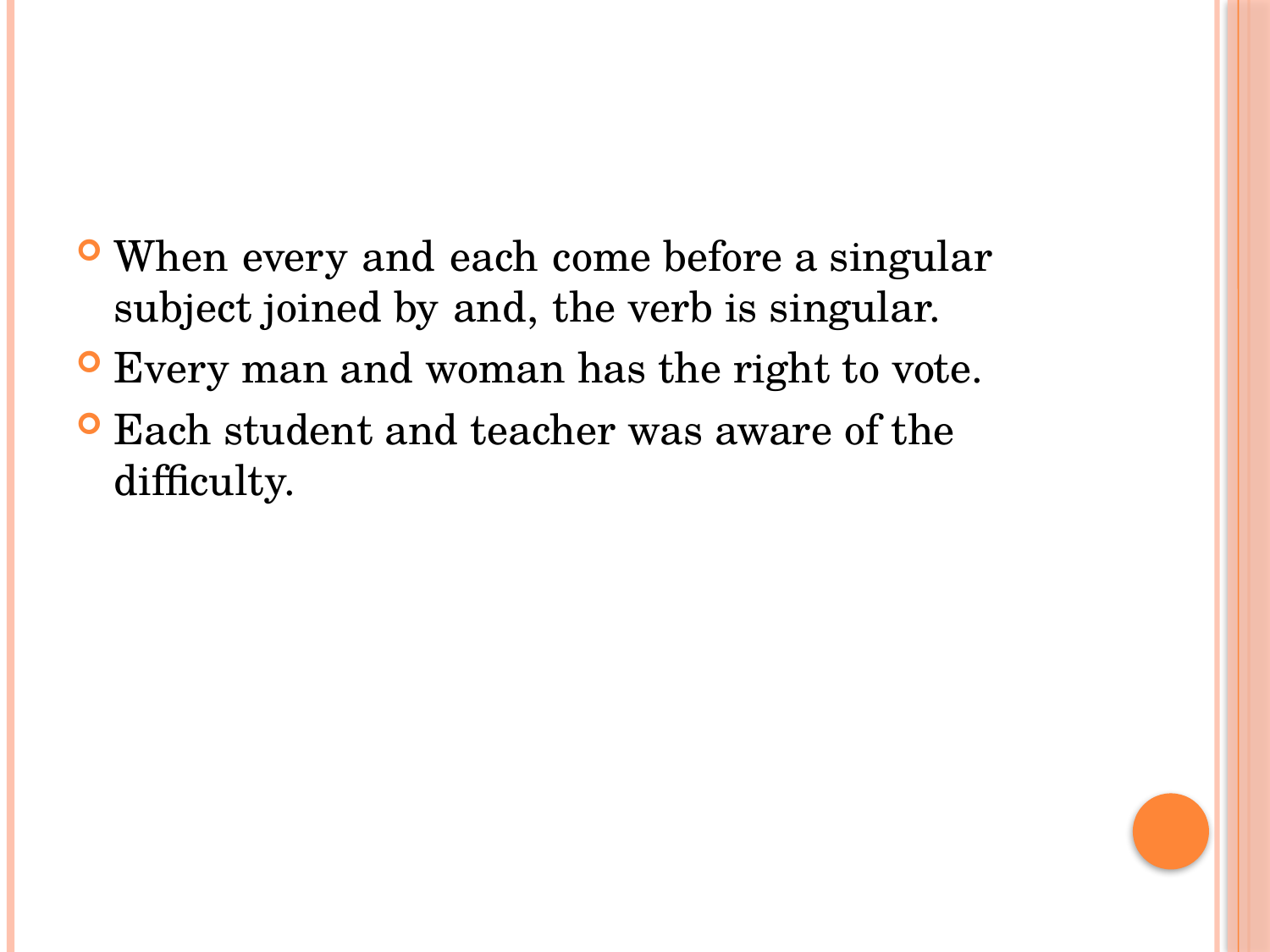

#
When every and each come before a singular subject joined by and, the verb is singular.
Every man and woman has the right to vote.
Each student and teacher was aware of the difficulty.